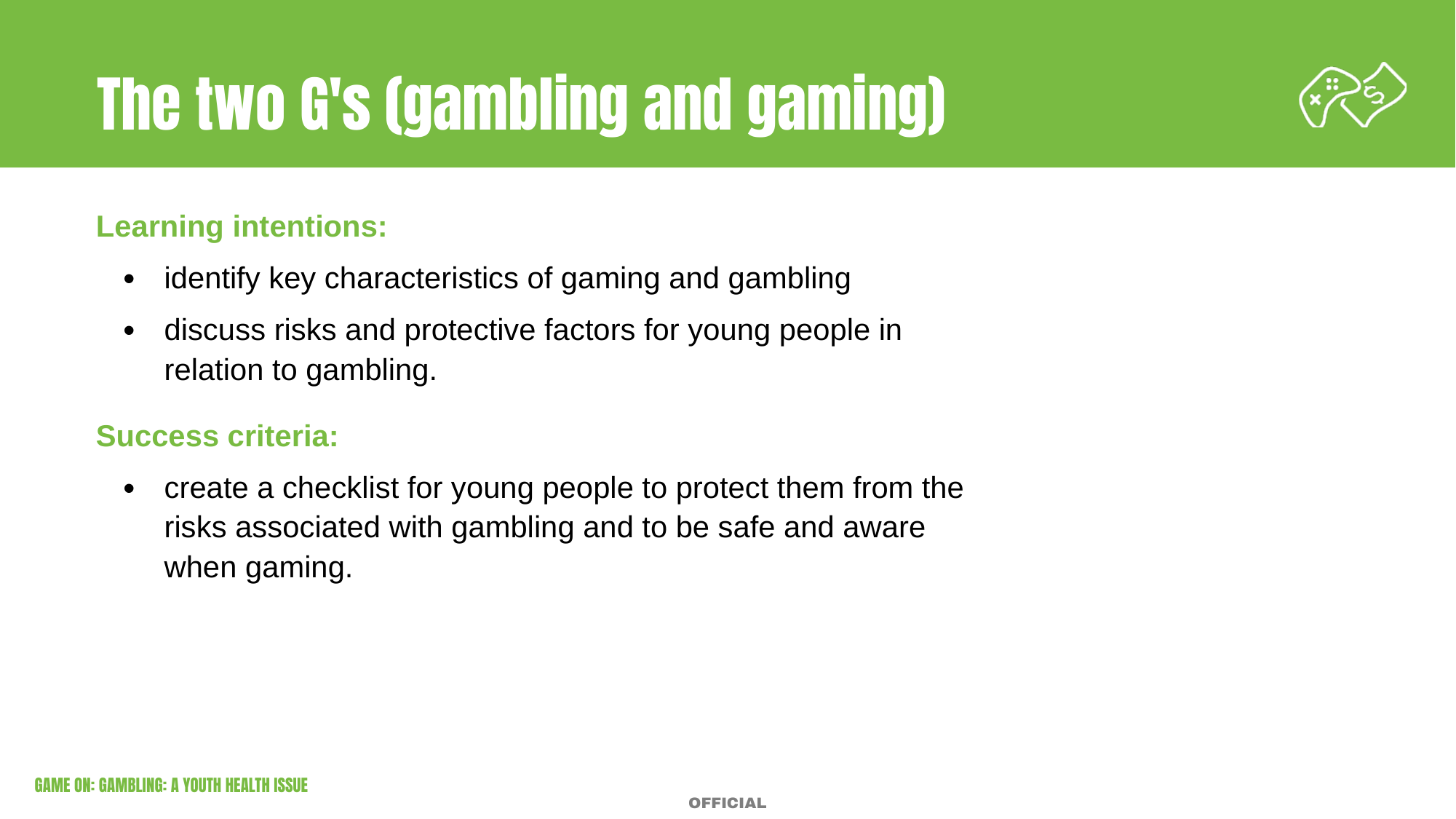

The two G's (gambling and gaming)
Learning intentions:
identify key characteristics of gaming and gambling
discuss risks and protective factors for young people in relation to gambling.
Success criteria:
create a checklist for young people to protect them from the risks associated with gambling and to be safe and aware when gaming.